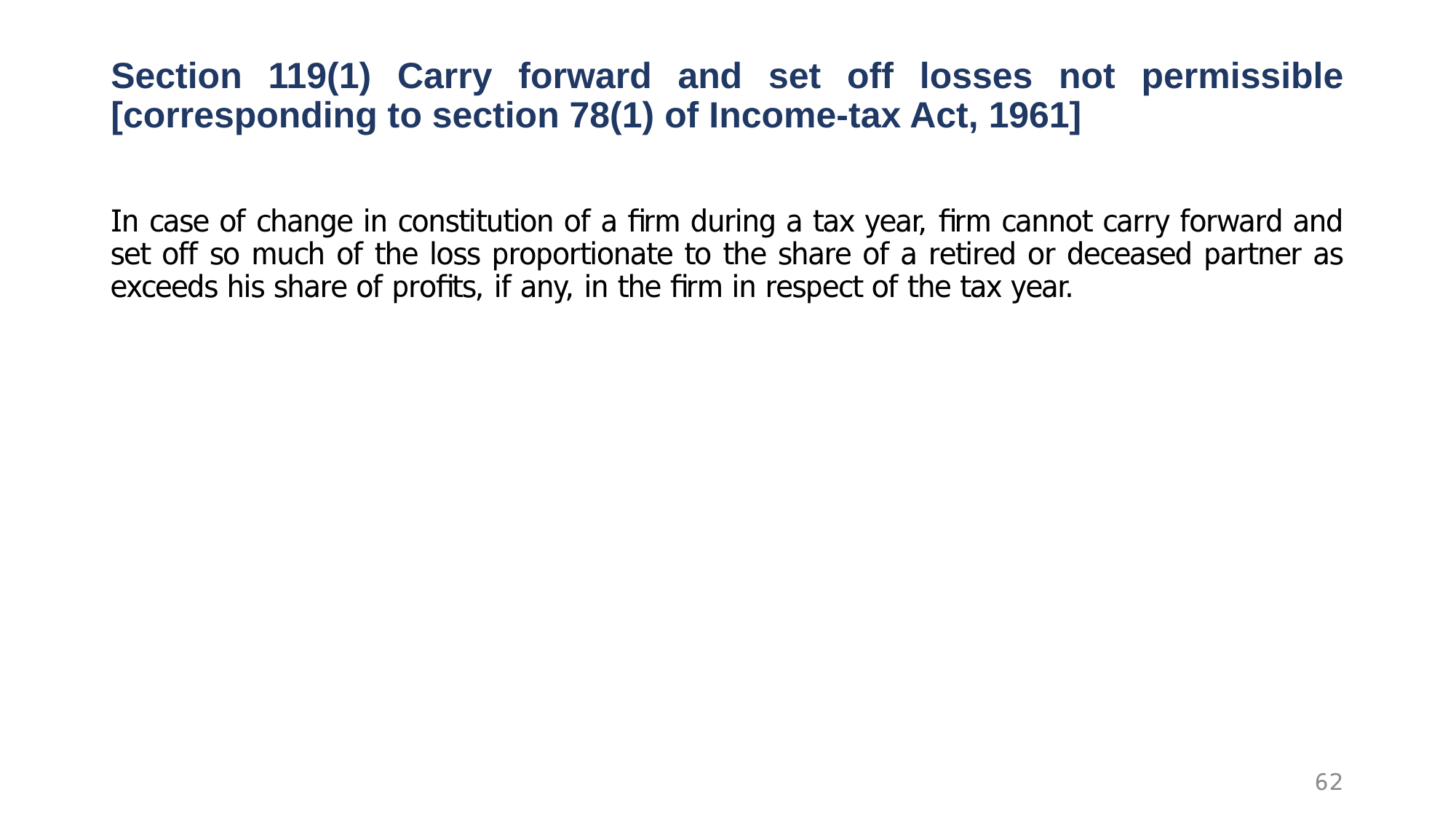

# Section 119(1) Carry forward and set off losses not permissible [corresponding to section 78(1) of Income-tax Act, 1961]
In case of change in constitution of a firm during a tax year, firm cannot carry forward and set off so much of the loss proportionate to the share of a retired or deceased partner as exceeds his share of profits, if any, in the firm in respect of the tax year.

62